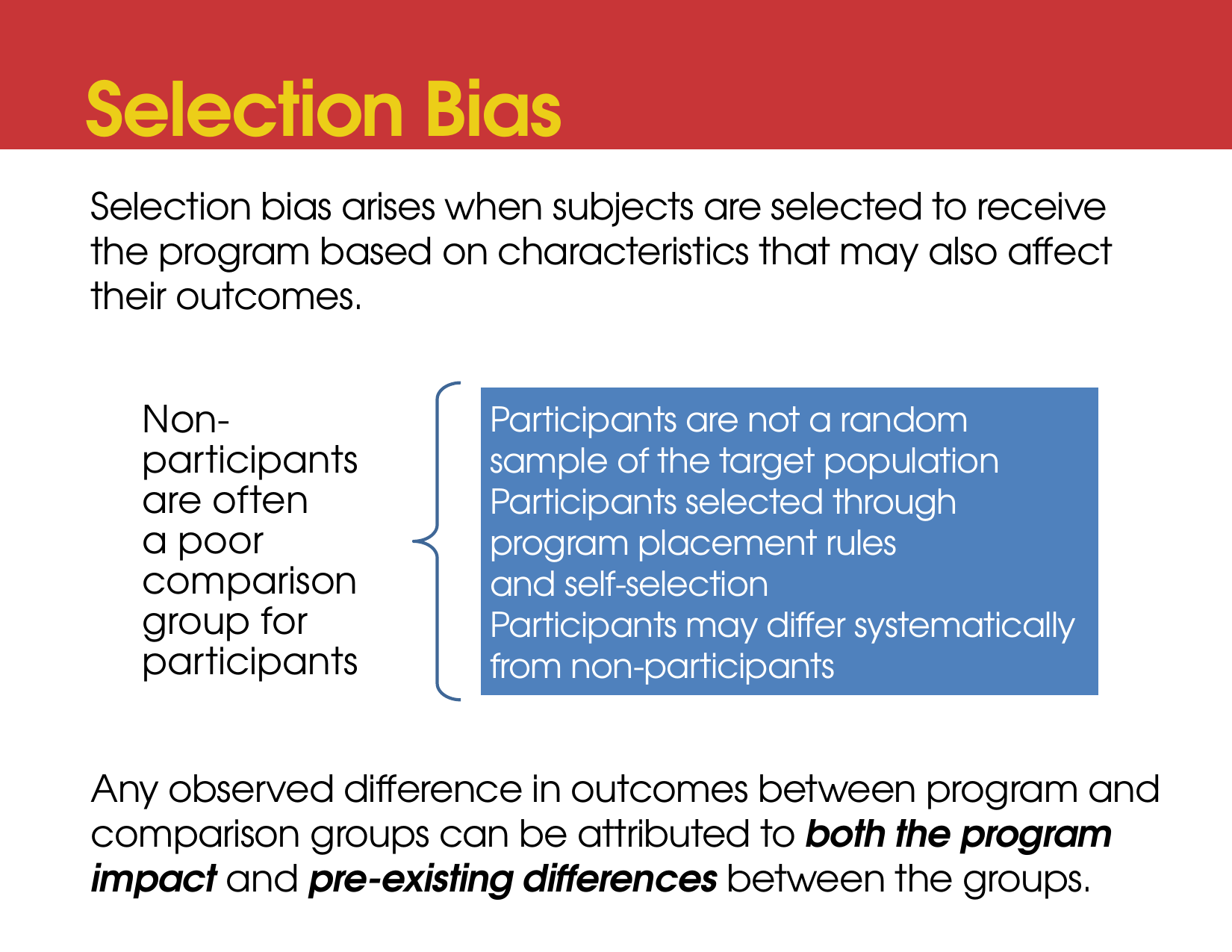

#

Selection Bias
Selection bias arises when subjects are selected to receive the program based on characteristics that may also affect their outcomes.

Any observed difference in outcomes between program and comparison groups can be attributed to both the program impact and pre-existing differences between the groups.
Non-participants are often
a poor comparison group for participants
Participants are not a random sample of the target population
Participants selected through program placement rules
and self-selection
Participants may differ systematically from non-participants